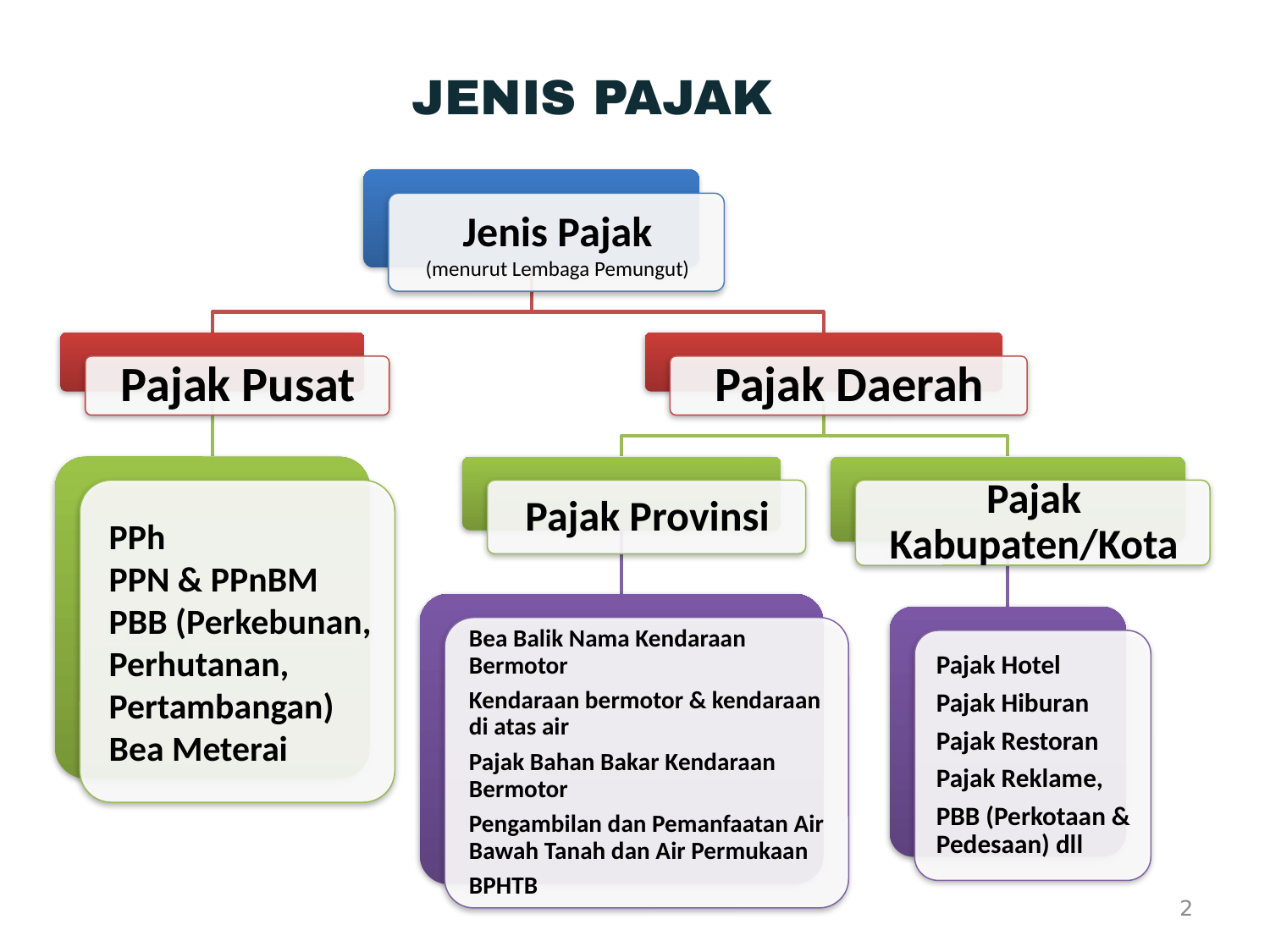

# JENIS PAJAK
Jenis Pajak
(menurut Lembaga Pemungut)
Pajak Pusat
PPh
PPN & PPnBM
PBB (Perkebunan,
Perhutanan,
Pertambangan)
Bea Meterai
Pajak Daerah
Pajak Provinsi
Bea Balik Nama Kendaraan Bermotor
Kendaraan bermotor & kendaraan di atas air
Pajak Bahan Bakar Kendaraan Bermotor
Pengambilan dan Pemanfaatan Air  Bawah Tanah dan Air Permukaan
BPHTB
Pajak Kabupaten/Kota
Pajak Hotel
Pajak Hiburan
Pajak Restoran
Pajak Reklame,
PBB (Perkotaan & Pedesaan) dll
2